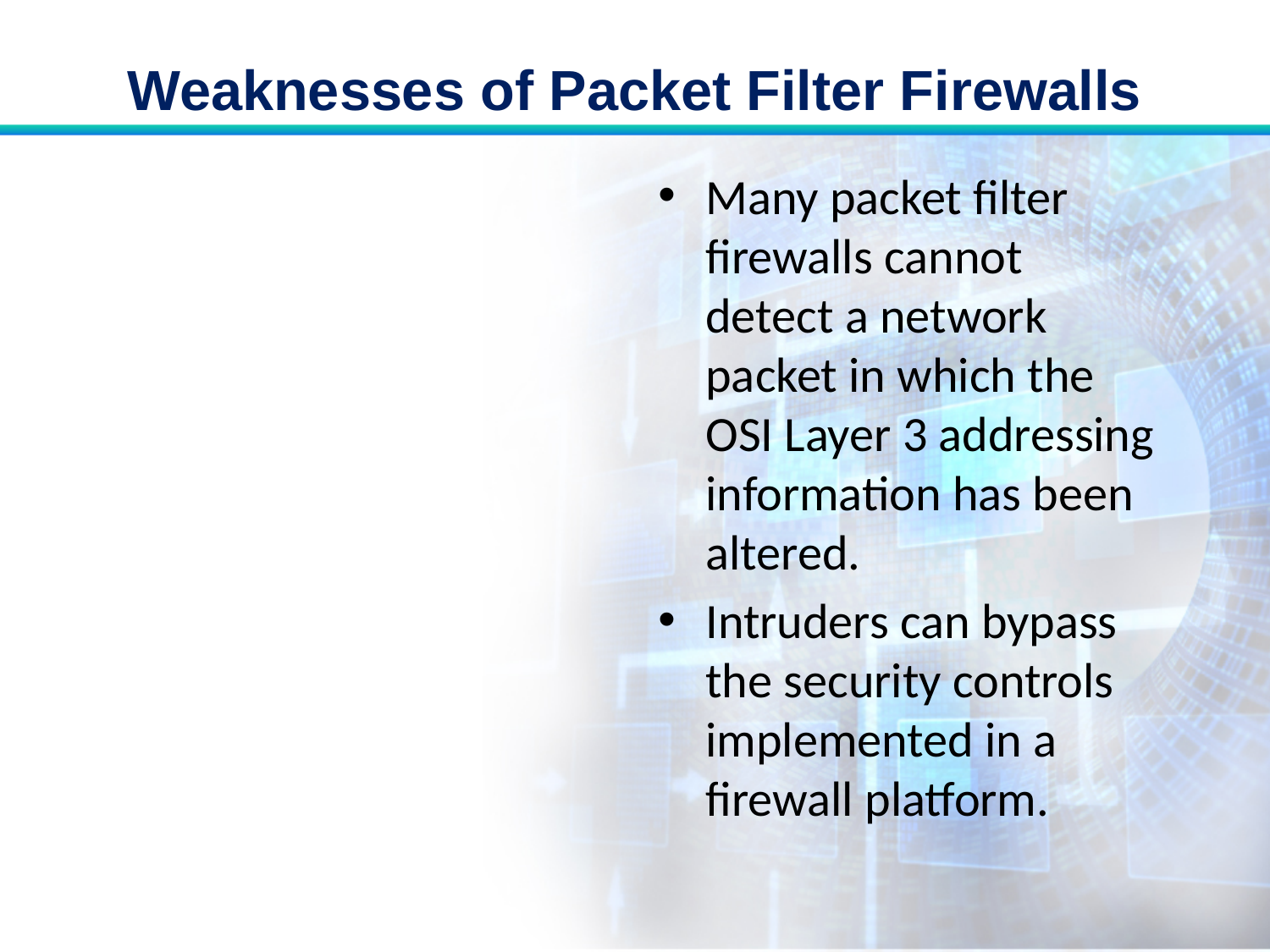

# Weaknesses of Packet Filter Firewalls
Many packet filter firewalls cannot detect a network packet in which the OSI Layer 3 addressing information has been altered.
Intruders can bypass the security controls implemented in a firewall platform.